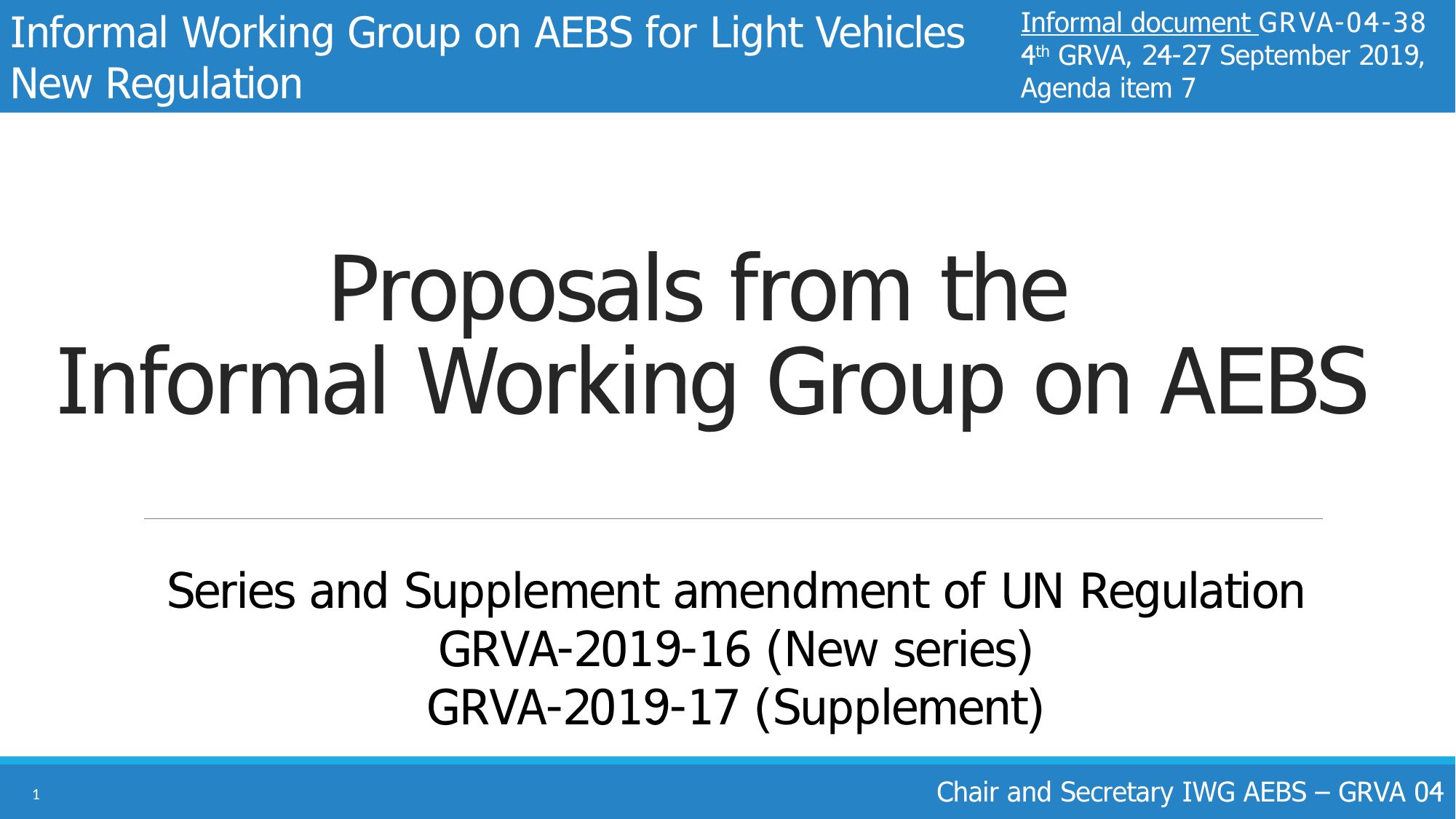

Informal Working Group on AEBS for Light Vehicles
New Regulation
Informal document GRVA-04-38
4th GRVA, 24-27 September 2019, Agenda item 7
# Proposals from the Informal Working Group on AEBS
Series and Supplement amendment of UN Regulation
GRVA-2019-16 (New series)
GRVA-2019-17 (Supplement)
Chair and Secretary IWG AEBS – GRVA 04
1